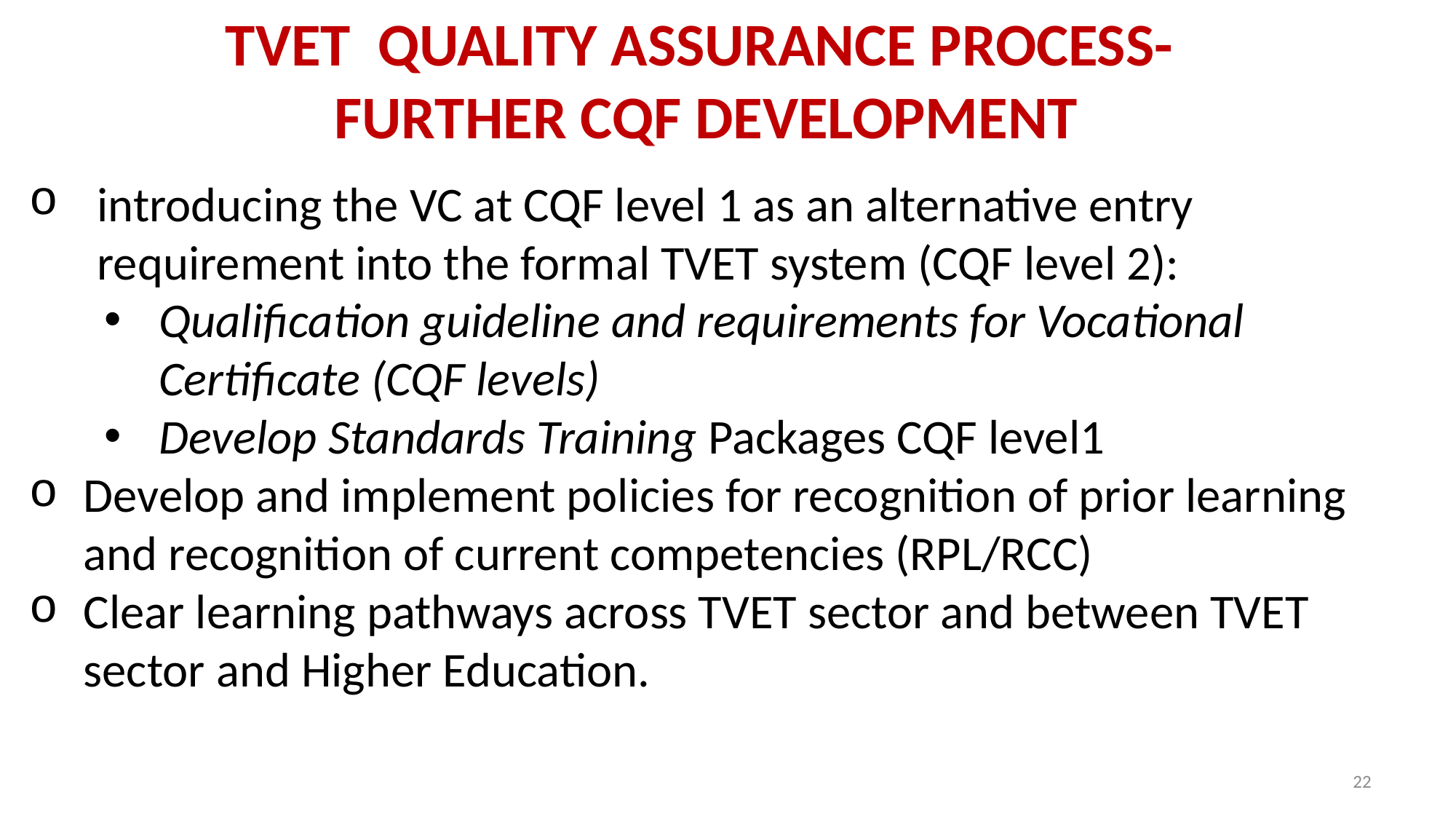

TVET  QUALITY ASSURANCE PROCESS-
FURTHER CQF DEVELOPMENT
introducing the VC at CQF level 1 as an alternative entry requirement into the formal TVET system (CQF level 2):
Qualification guideline and requirements for Vocational Certificate (CQF levels)
Develop Standards Training Packages CQF level1
Develop and implement policies for recognition of prior learning and recognition of current competencies (RPL/RCC)
Clear learning pathways across TVET sector and between TVET sector and Higher Education.

22